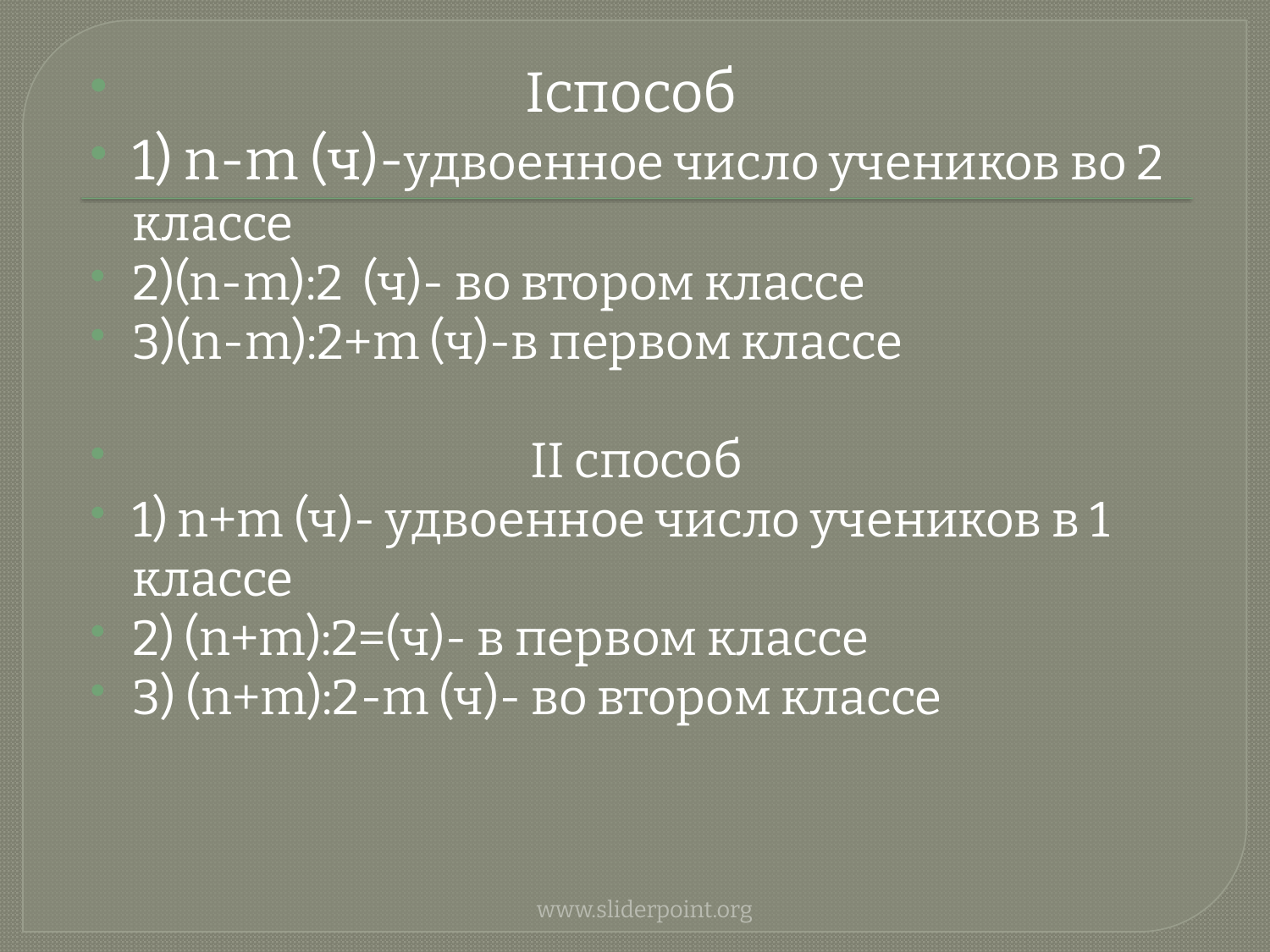

Iспособ
1) n-m (ч)-удвоенное число учеников во 2 классе
2)(n-m):2  (ч)- во втором классе
3)(n-m):2+m (ч)-в первом классе

                                        II способ
1) n+m (ч)- удвоенное число учеников в 1 классе
2) (n+m):2=(ч)- в первом классе
3) (n+m):2-m (ч)- во втором классе

www.sliderpoint.org